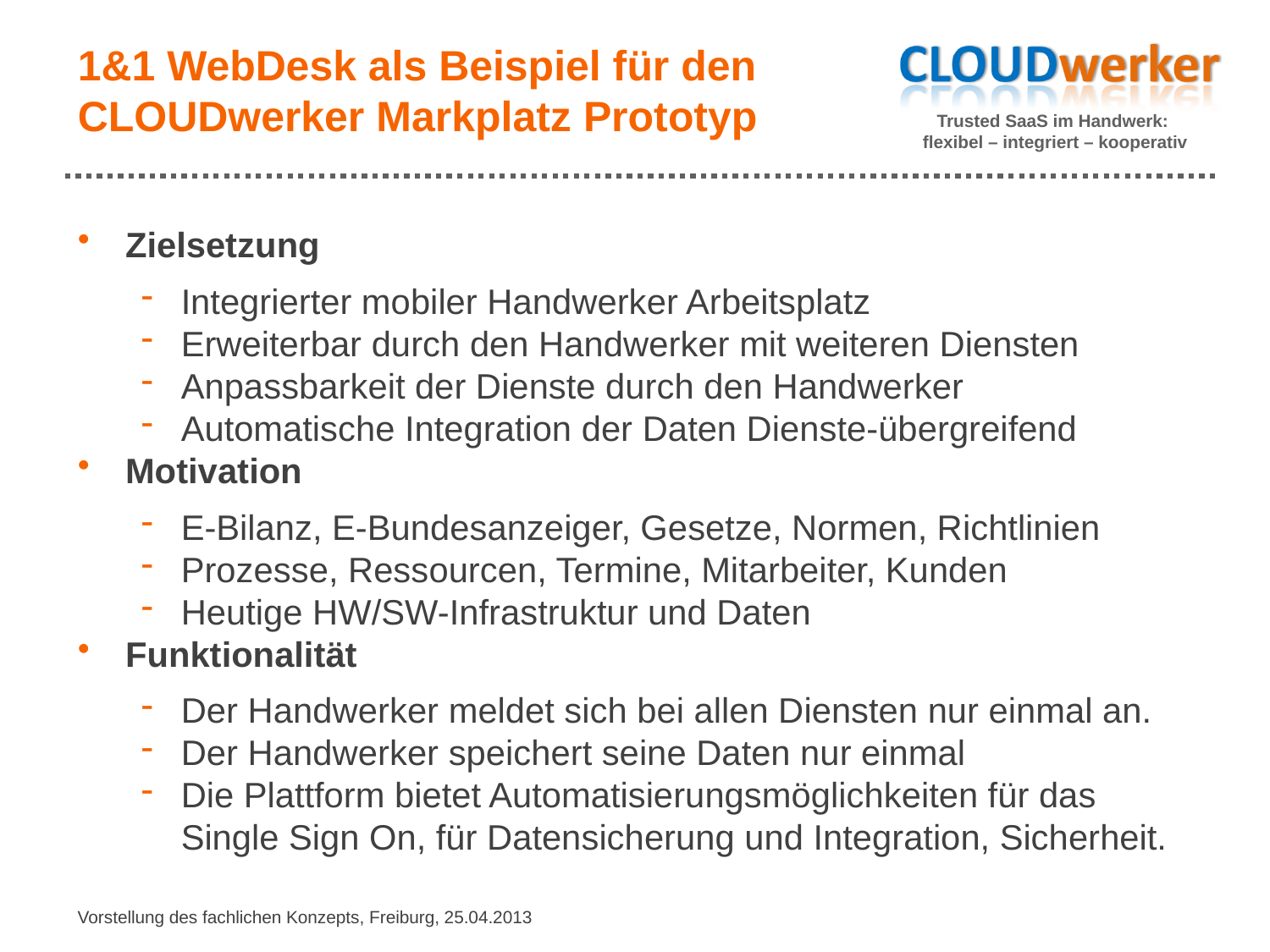

# 1&1 WebDesk als Beispiel für den CLOUDwerker Markplatz Prototyp
Zielsetzung
Integrierter mobiler Handwerker Arbeitsplatz
Erweiterbar durch den Handwerker mit weiteren Diensten
Anpassbarkeit der Dienste durch den Handwerker
Automatische Integration der Daten Dienste-übergreifend
Motivation
E-Bilanz, E-Bundesanzeiger, Gesetze, Normen, Richtlinien
Prozesse, Ressourcen, Termine, Mitarbeiter, Kunden
Heutige HW/SW-Infrastruktur und Daten
Funktionalität
Der Handwerker meldet sich bei allen Diensten nur einmal an.
Der Handwerker speichert seine Daten nur einmal
Die Plattform bietet Automatisierungsmöglichkeiten für das Single Sign On, für Datensicherung und Integration, Sicherheit.

Vorstellung des fachlichen Konzepts, Freiburg, 25.04.2013